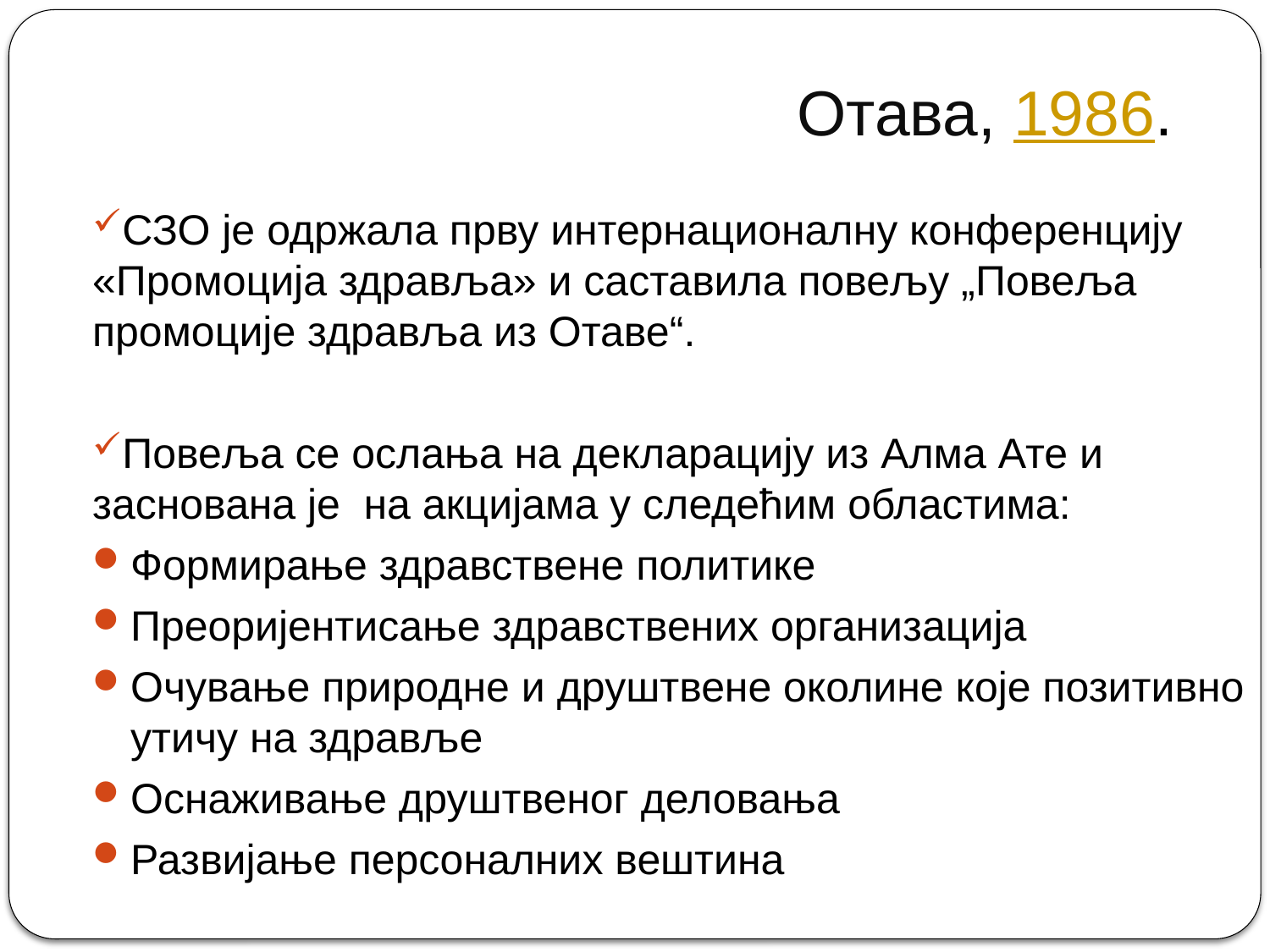

Отава, 1986.
СЗО је одржала прву интернационалну конференцију «Промоција здравља» и саставила повељу „Повеља промоције здравља из Отаве“.

Повеља се ослања на декларацију из Алма Ате и заснована је  на акцијама у следећим областима:
Формирање здравствене политике
Преоријентисање здравствених организација
Очување природне и друштвене околине које позитивно утичу на здравље
Оснаживање друштвеног деловања
Развијање персоналних вештина